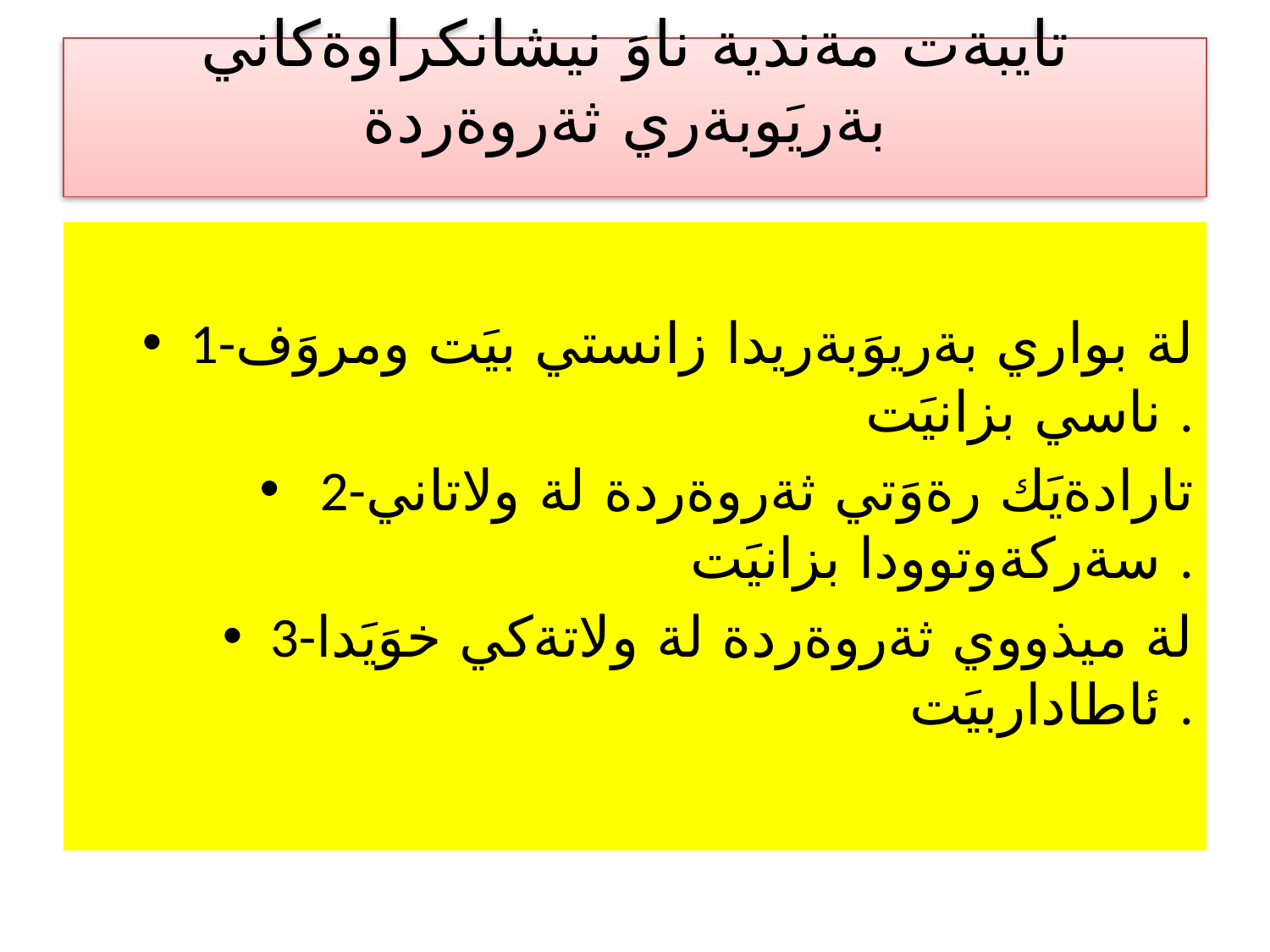

# تايبةت مةندية ناوَ نيشانكراوةكاني بةريَوبةري ثةروةردة

1-لة بواري بةريوَبةريدا زانستي بيَت ومروَف ناسي بزانيَت .
 2-تارادةيَك رةوَتي ثةروةردة لة ولاتاني سةركةوتوودا بزانيَت .
3-لة ميذووي ثةروةردة لة ولاتةكي خوَيَدا ئاطاداربيَت .